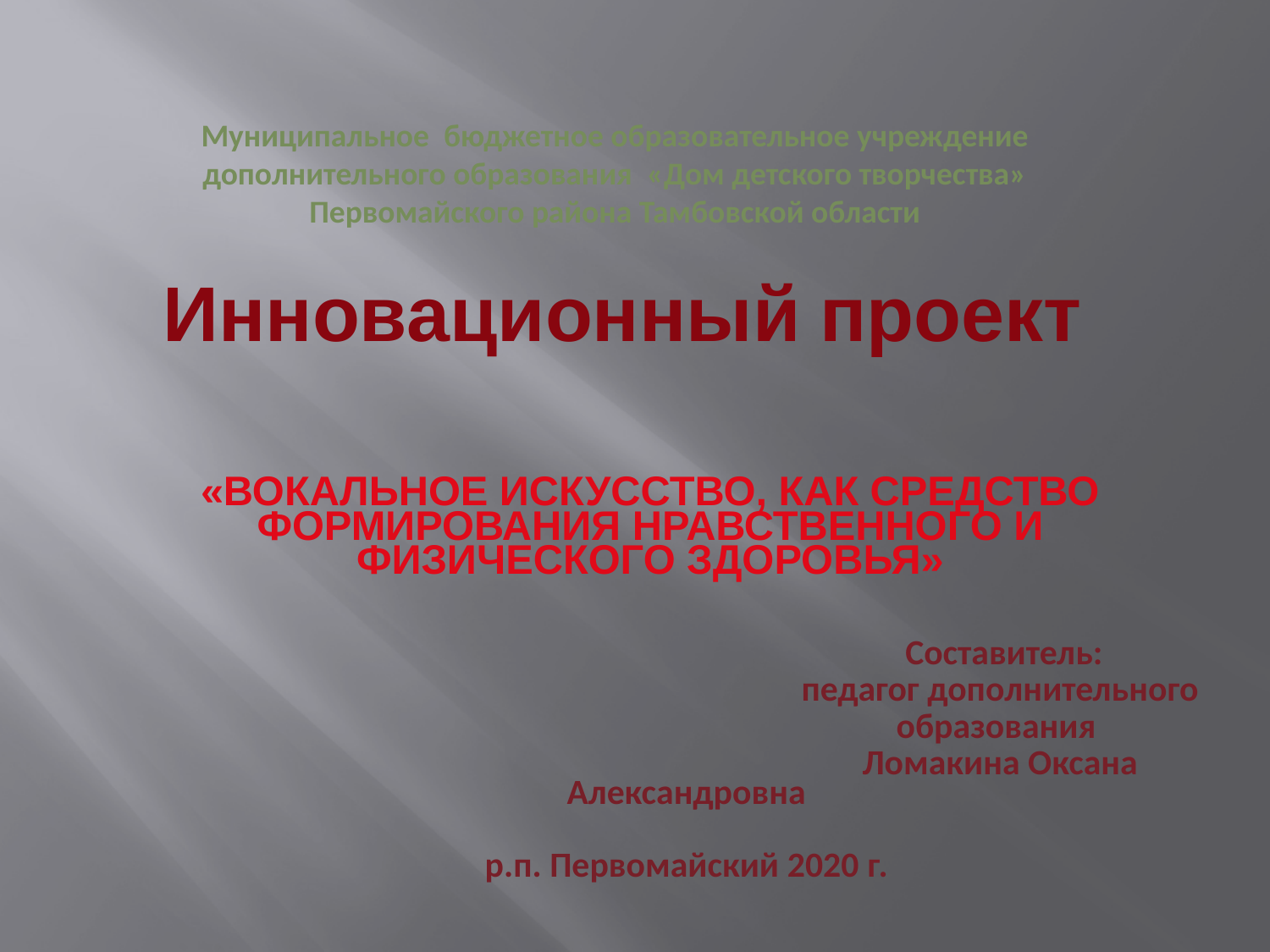

Муниципальное  бюджетное образовательное учреждение дополнительного образования  «Дом детского творчества» Первомайского района Тамбовской области
Инновационный проект
# «Вокальное искусство, как средство формирования нравственного и физического здоровья»
                                                                               Составитель:
                                                                               педагог дополнительного
                                                                               образования
                                                                              Ломакина Оксана Александровна

р.п. Первомайский 2020 г.